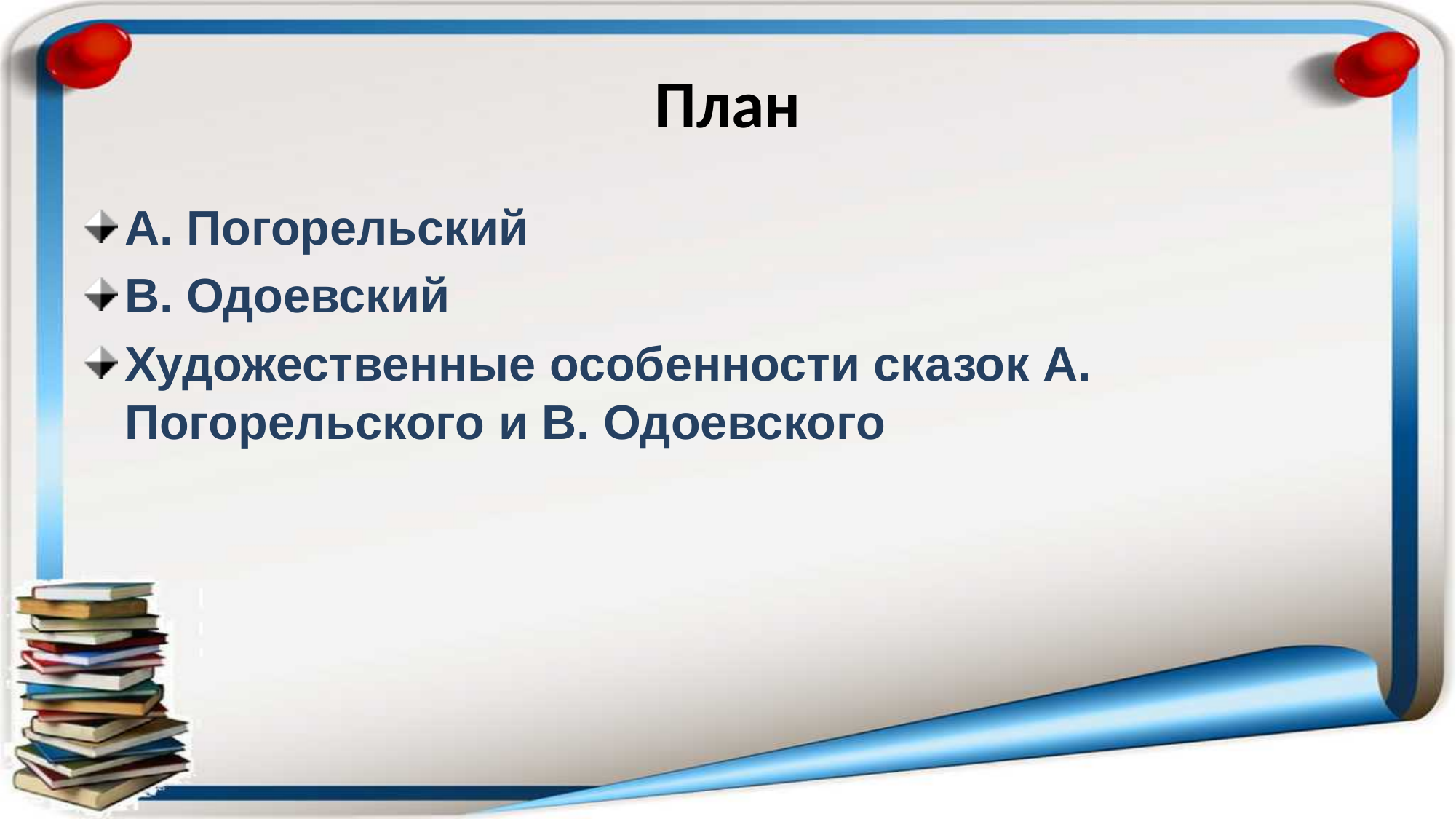

# План
А. Погорельский
В. Одоевский
Художественные особенности сказок А. Погорельского и В. Одоевского